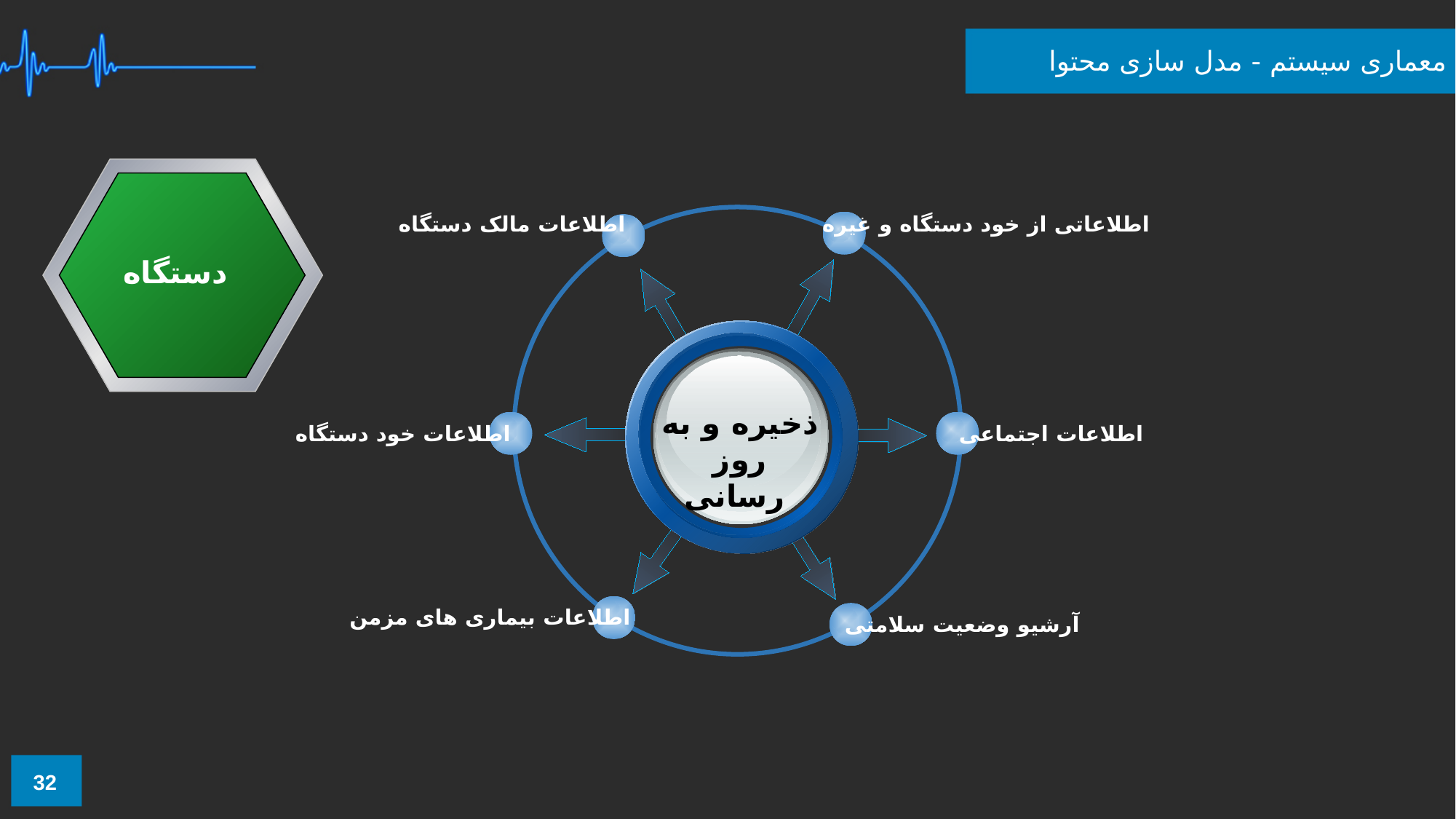

معماری سیستم - مدل سازی محتوا

اطلاعات مالک دستگاه
اطلاعاتی از خود دستگاه و غیره

دستگاه

ذخیره و به روز رسانی

اطلاعات خود دستگاه
اطلاعات اجتماعی

اطلاعات بیماری های مزمن

آرشیو وضعیت سلامتی
32